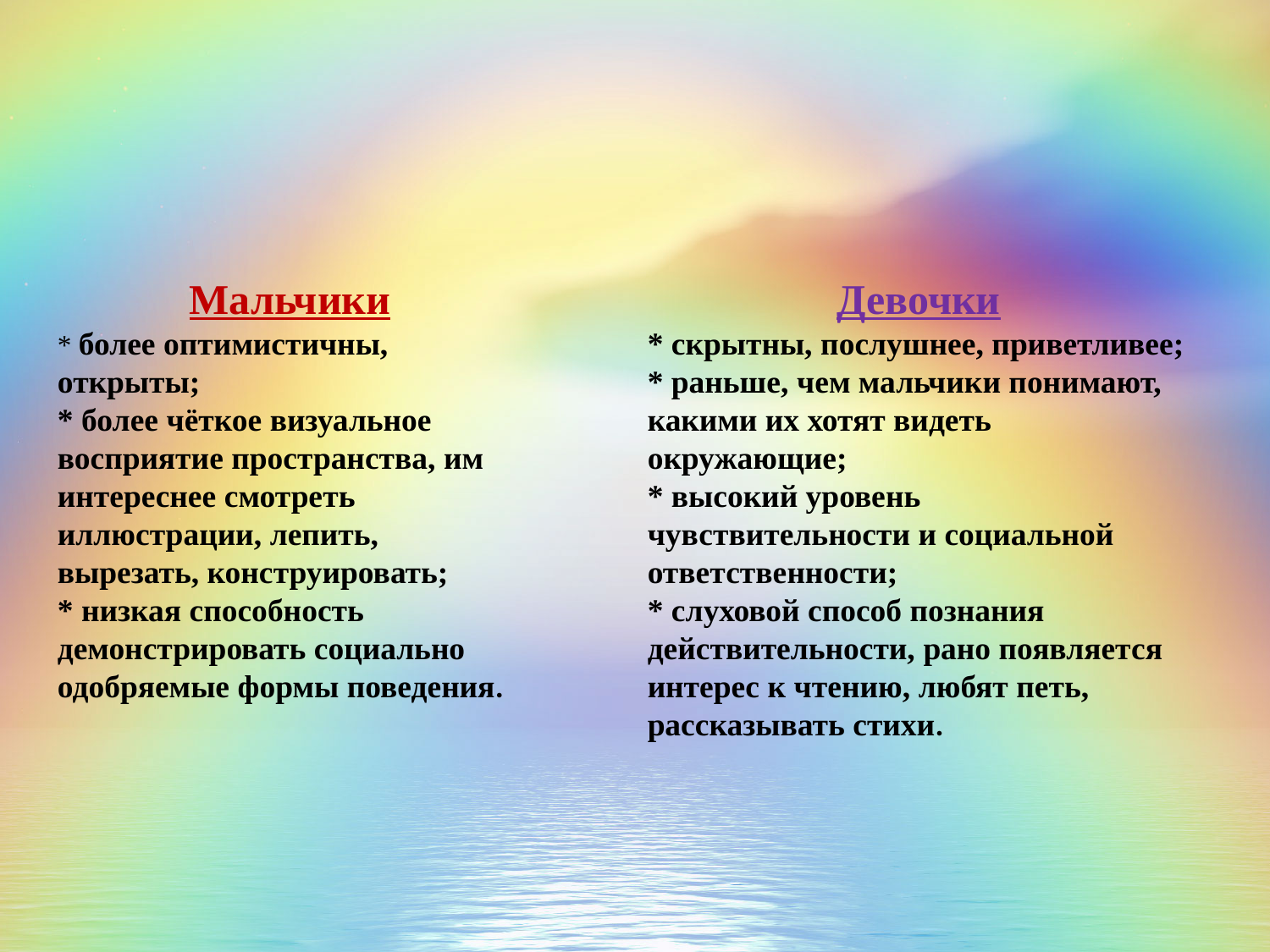

# Различия на поведенческом уровне
Мальчики
* более оптимистичны, открыты;
* более чёткое визуальное восприятие пространства, им интереснее смотреть иллюстрации, лепить, вырезать, конструировать;
* низкая способность демонстрировать социально одобряемые формы поведения.
Девочки
* скрытны, послушнее, приветливее;
* раньше, чем мальчики понимают, какими их хотят видеть окружающие;
* высокий уровень чувствительности и социальной ответственности;
* слуховой способ познания действительности, рано появляется интерес к чтению, любят петь, рассказывать стихи.